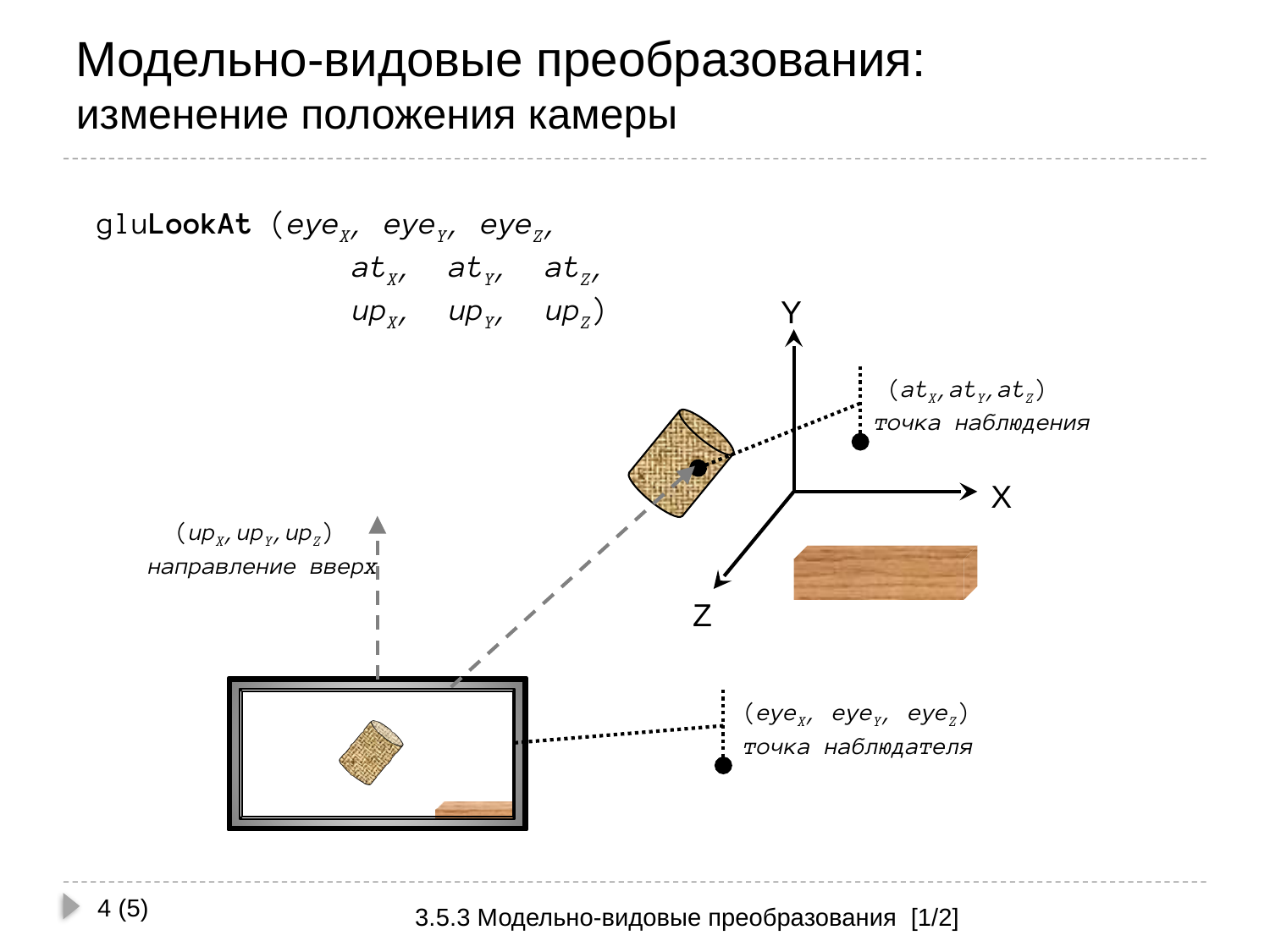

# Модельно-видовые преобразования: изменение положения камеры
gluLookAt (eyeX, eyeY, eyeZ,
		     atX,  atY,  atZ,
		     upX,  upY,  upZ)

Y

X

Z
 (atX,atY,atZ)
точка наблюдения
  (upX,upY,upZ)
направление вверх

(eyeX, eyeY, eyeZ)
точка наблюдателя
4 (5)
3.5.3 Модельно-видовые преобразования  [1/2]